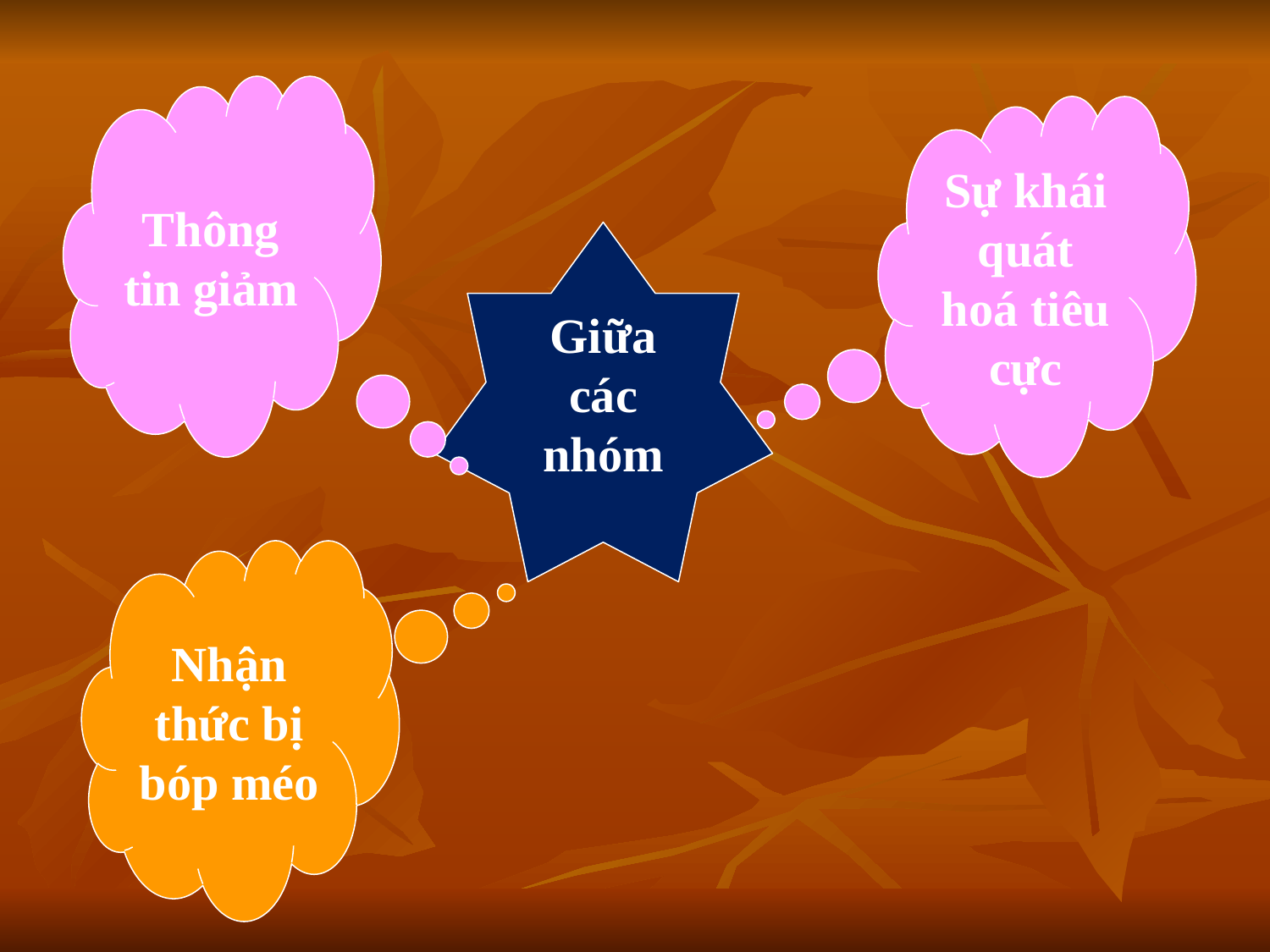

#
Thông tin giảm
Sự khái quát hoá tiêu cực
aa
Giữa các nhóm
Nhận thức bị bóp méo